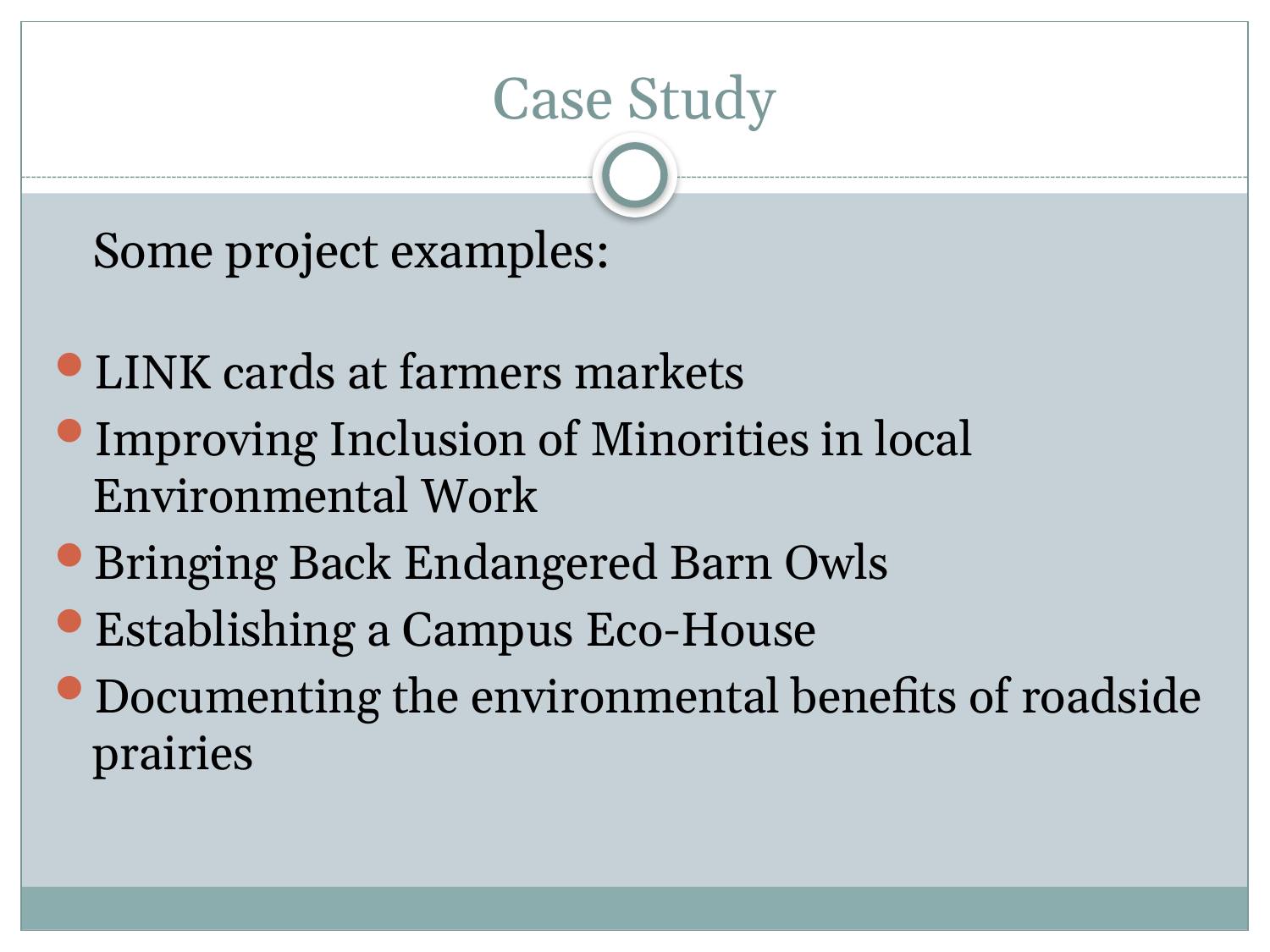

# Case Study
Some project examples:

LINK cards at farmers markets
Improving Inclusion of Minorities in local Environmental Work
Bringing Back Endangered Barn Owls
Establishing a Campus Eco-House
Documenting the environmental benefits of roadside prairies